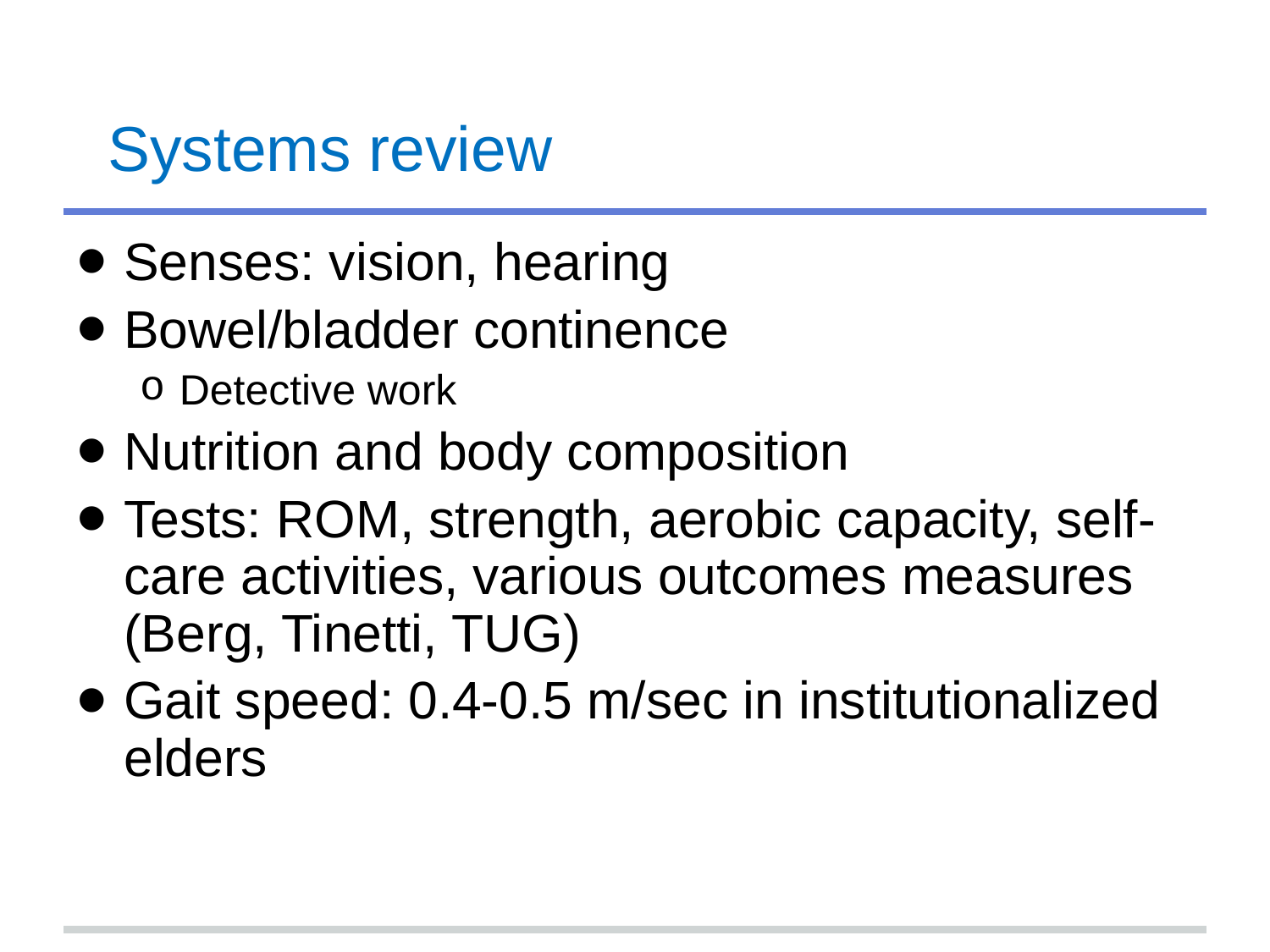

# Systems review
Senses: vision, hearing
Bowel/bladder continence
Detective work
Nutrition and body composition
Tests: ROM, strength, aerobic capacity, self-care activities, various outcomes measures (Berg, Tinetti, TUG)
Gait speed: 0.4-0.5 m/sec in institutionalized elders